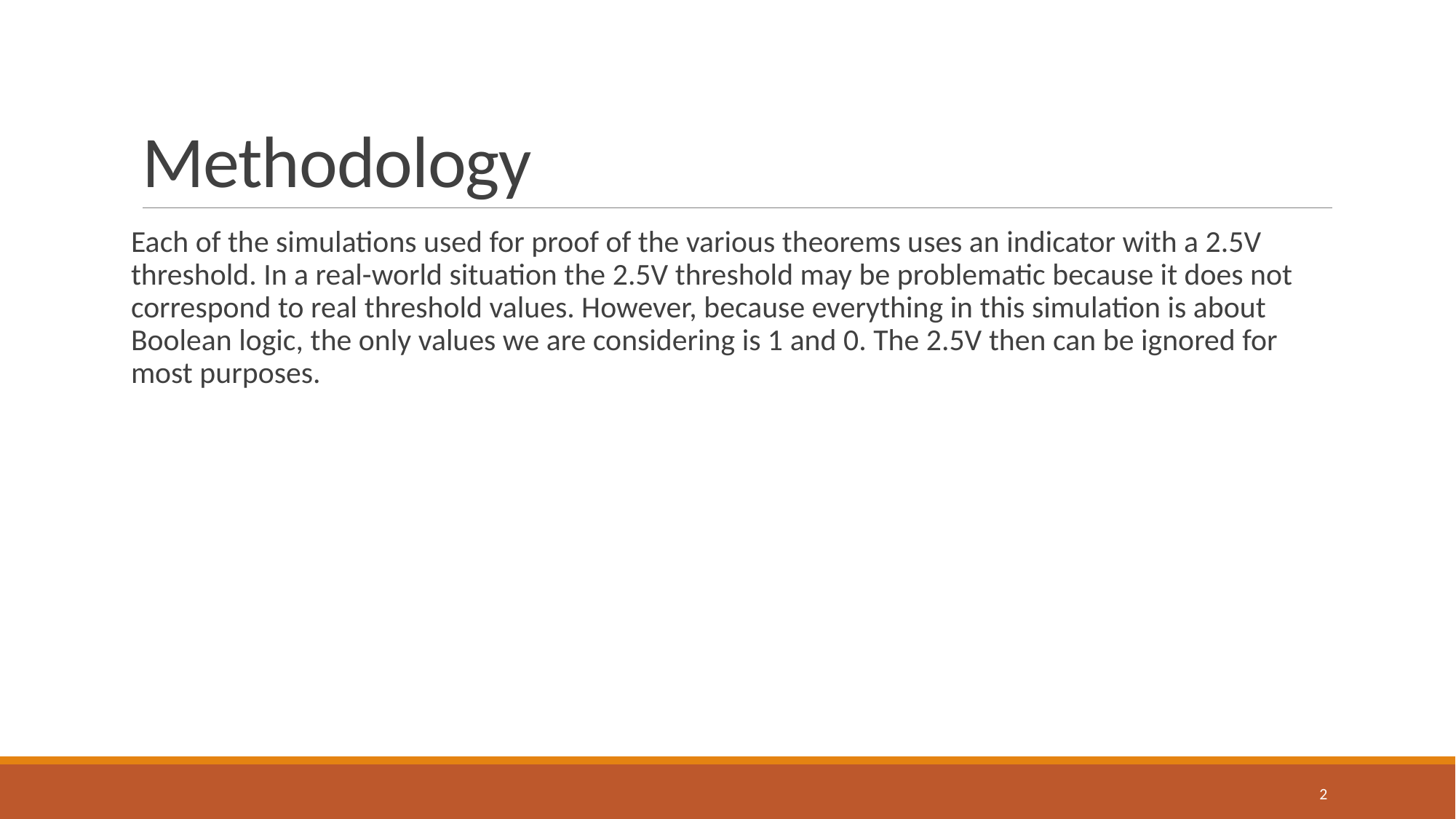

# Methodology
Each of the simulations used for proof of the various theorems uses an indicator with a 2.5V threshold. In a real-world situation the 2.5V threshold may be problematic because it does not correspond to real threshold values. However, because everything in this simulation is about Boolean logic, the only values we are considering is 1 and 0. The 2.5V then can be ignored for most purposes.
2